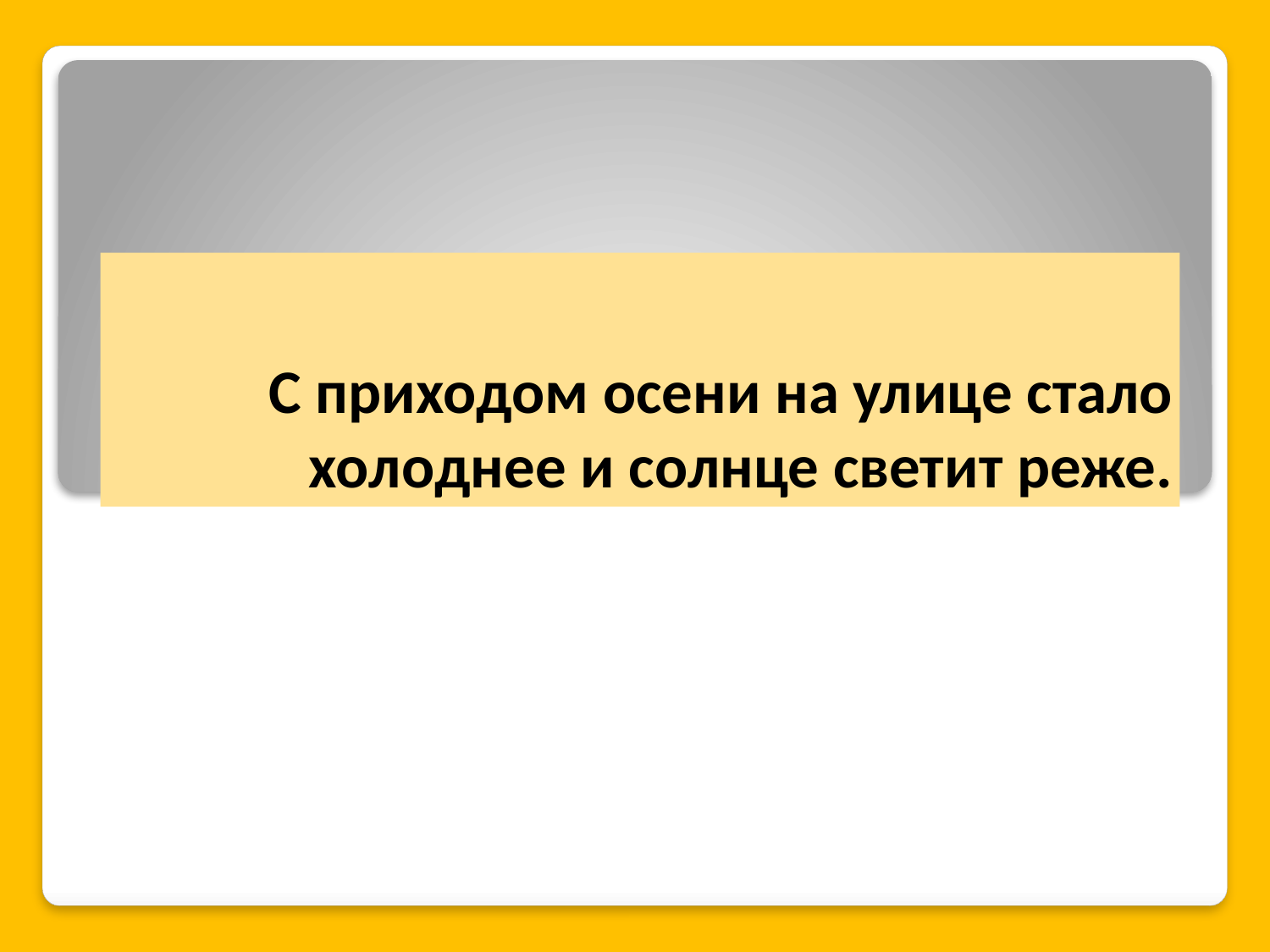

# С приходом осени на улице стало холоднее и солнце светит реже.